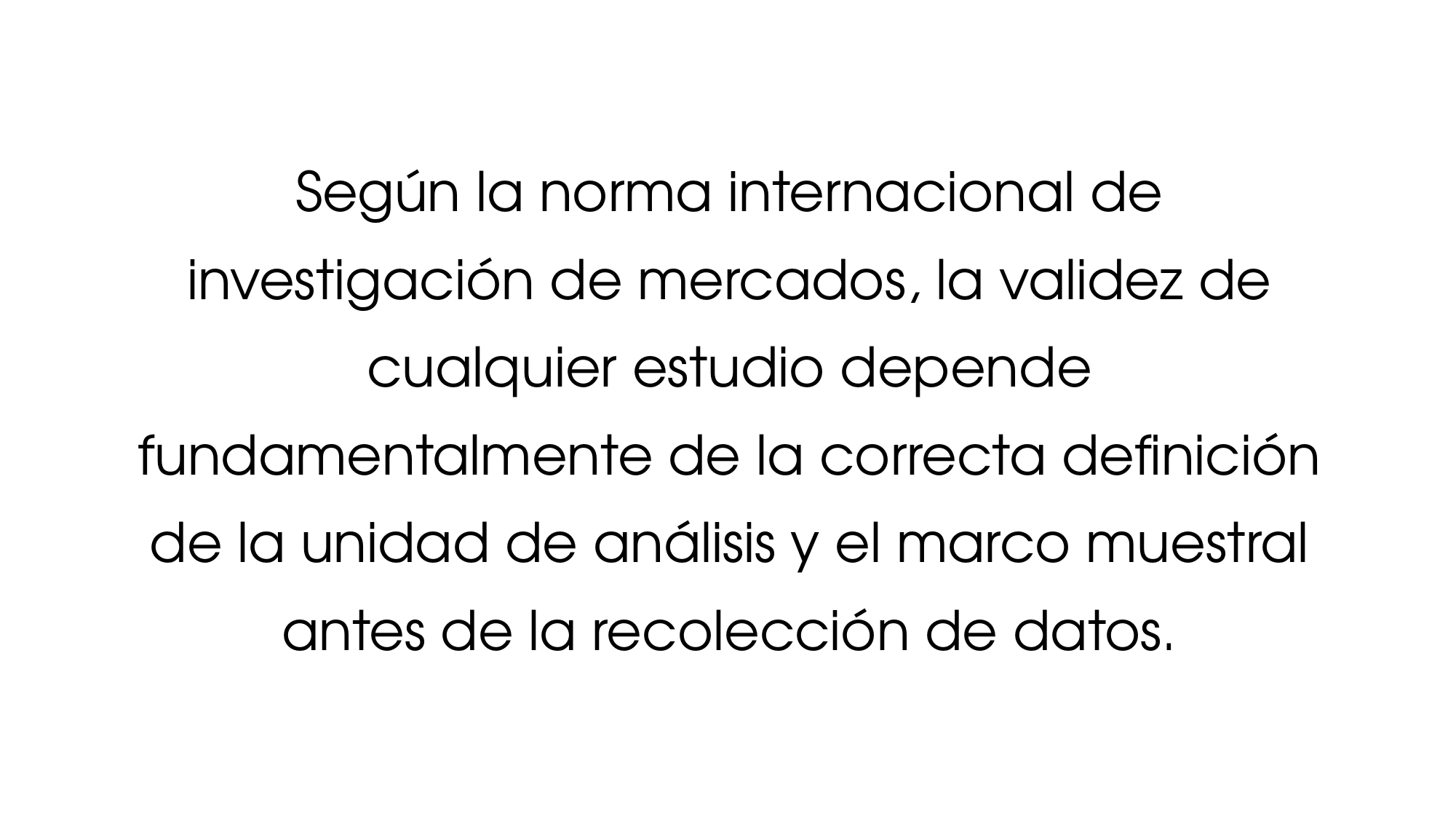

Según la norma internacional de investigación de mercados, la validez de cualquier estudio depende fundamentalmente de la correcta definición de la unidad de análisis y el marco muestral antes de la recolección de datos.